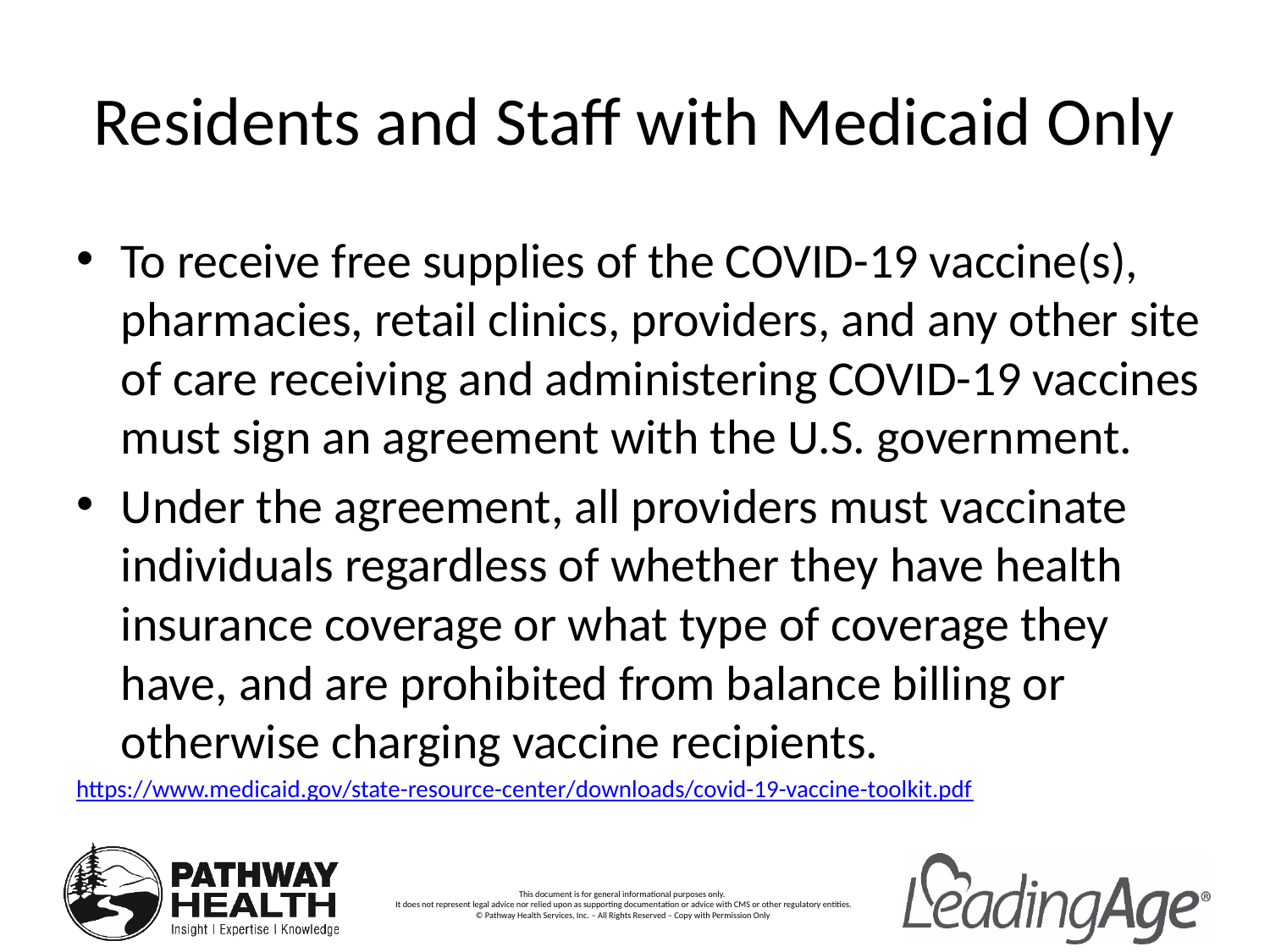

# Residents and Staff with Medicaid Only
To receive free supplies of the COVID-19 vaccine(s), pharmacies, retail clinics, providers, and any other site of care receiving and administering COVID-19 vaccines must sign an agreement with the U.S. government.
Under the agreement, all providers must vaccinate individuals regardless of whether they have health insurance coverage or what type of coverage they have, and are prohibited from balance billing or otherwise charging vaccine recipients.
https://www.medicaid.gov/state-resource-center/downloads/covid-19-vaccine-toolkit.pdf